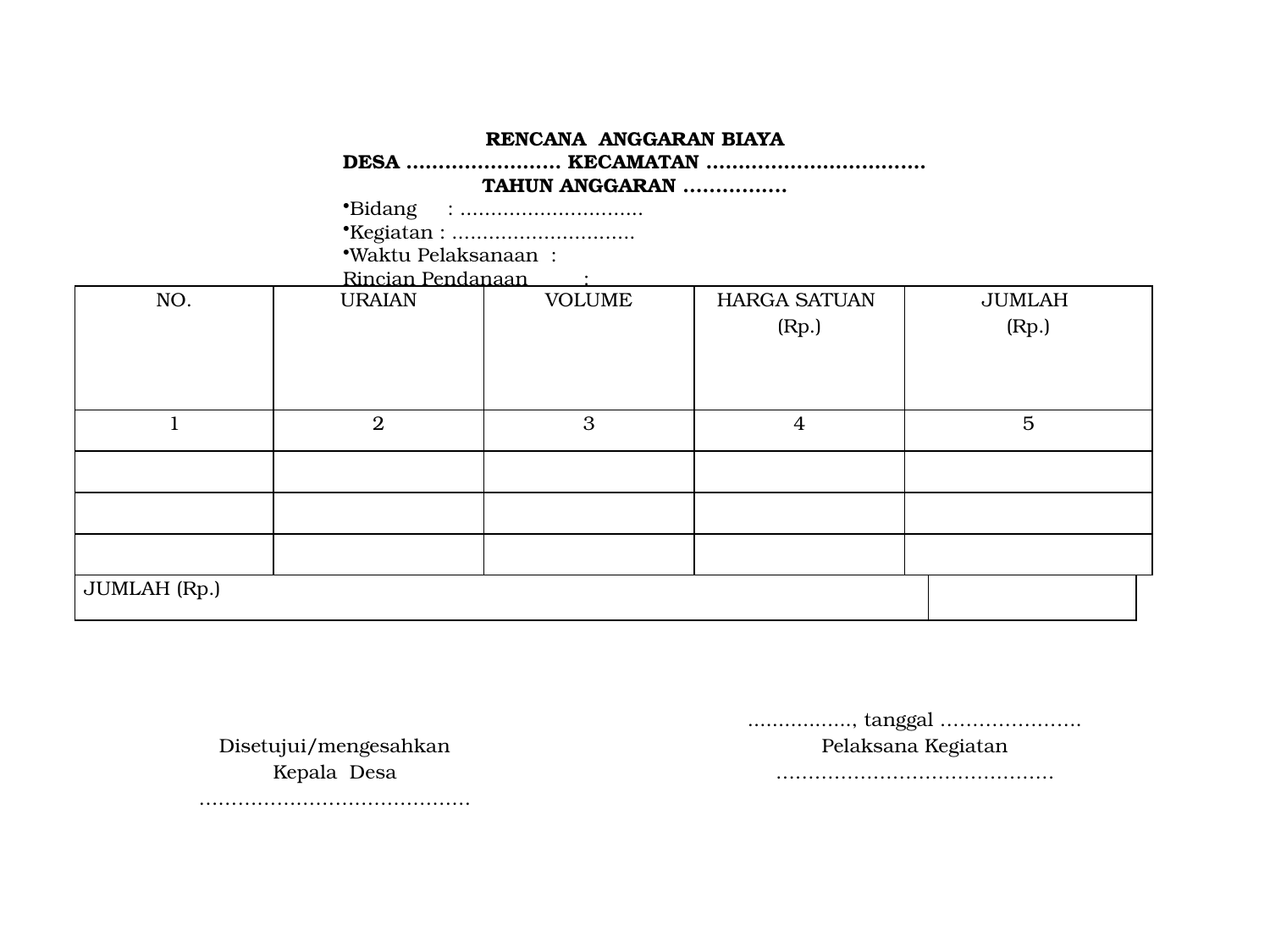

RENCANA  ANGGARAN BIAYA
DESA …………………… KECAMATAN …………………………….
TAHUN ANGGARAN ................
Bidang     : ..............................
Kegiatan : ..............................
Waktu Pelaksanaan  :
Rincian Pendanaan         :
| NO. | URAIAN | VOLUME | HARGA SATUAN (Rp.) | JUMLAH (Rp.) |  |  |
| --- | --- | --- | --- | --- | --- | --- |
| 1 | 2 | 3 | 4 | 5 |  |  |
|  |  |  |  |  |  |  |
|  |  |  |  |  |  |  |
|  |  |  |  |  |  |  |
| JUMLAH (Rp.) |  |  |  |  |  |  |
| Disetujui/mengesahkan Kepala Desa …………………………………… | ................., tanggal …………………. Pelaksana Kegiatan ……………………………………. |
| --- | --- |